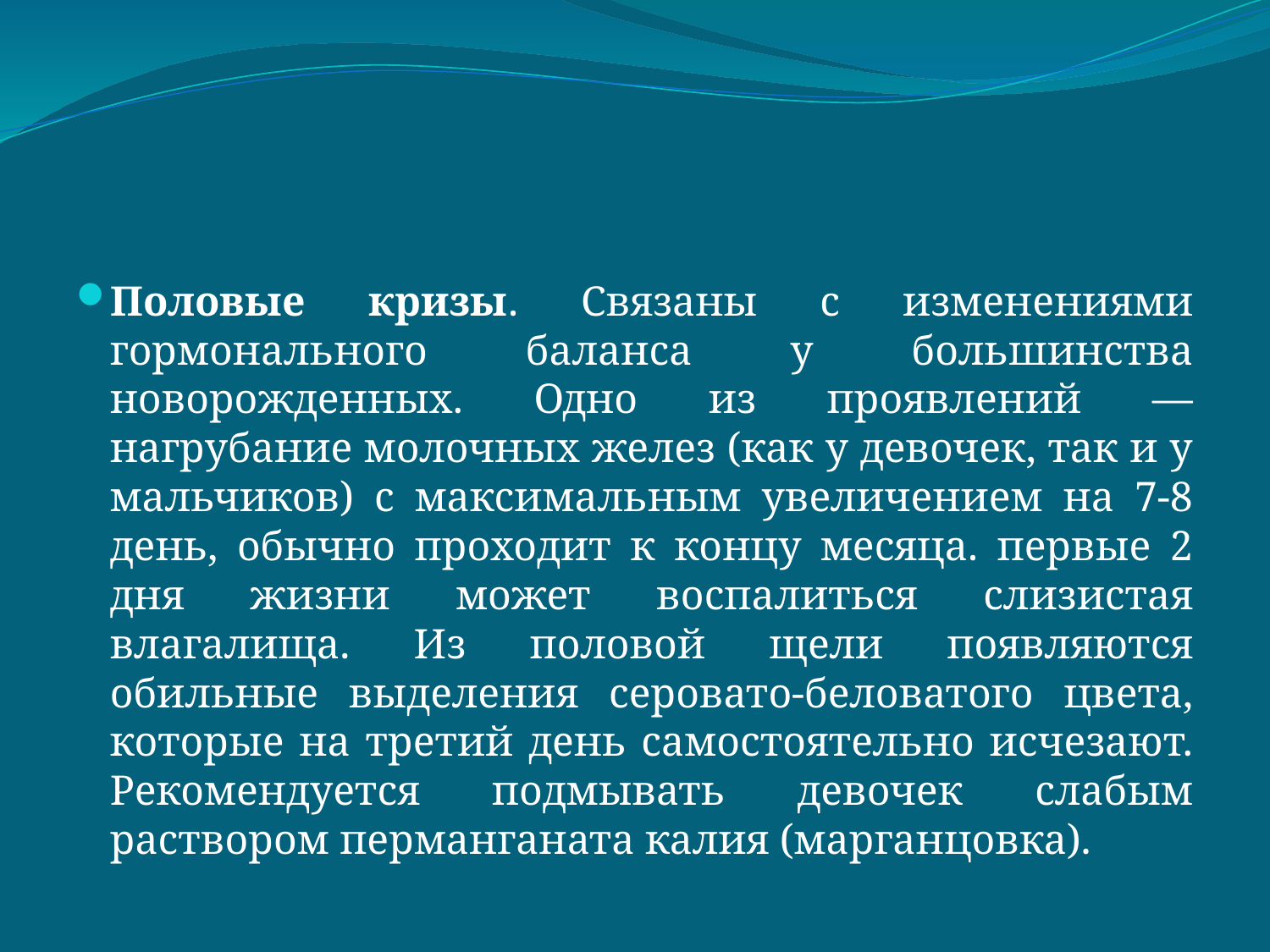

#
Половые кризы. Связаны с изменениями гормонального баланса у большинства новорожденных. Одно из проявлений — нагрубание молочных желез (как у девочек, так и у мальчиков) с максимальным увеличением на 7-8 день, обычно проходит к концу месяца. первые 2 дня жизни может воспалиться слизистая влагалища. Из половой щели появляются обильные выделения серовато-беловатого цвета, которые на третий день самостоятельно исчезают. Рекомендуется подмывать девочек слабым раствором перманганата калия (марганцовка).